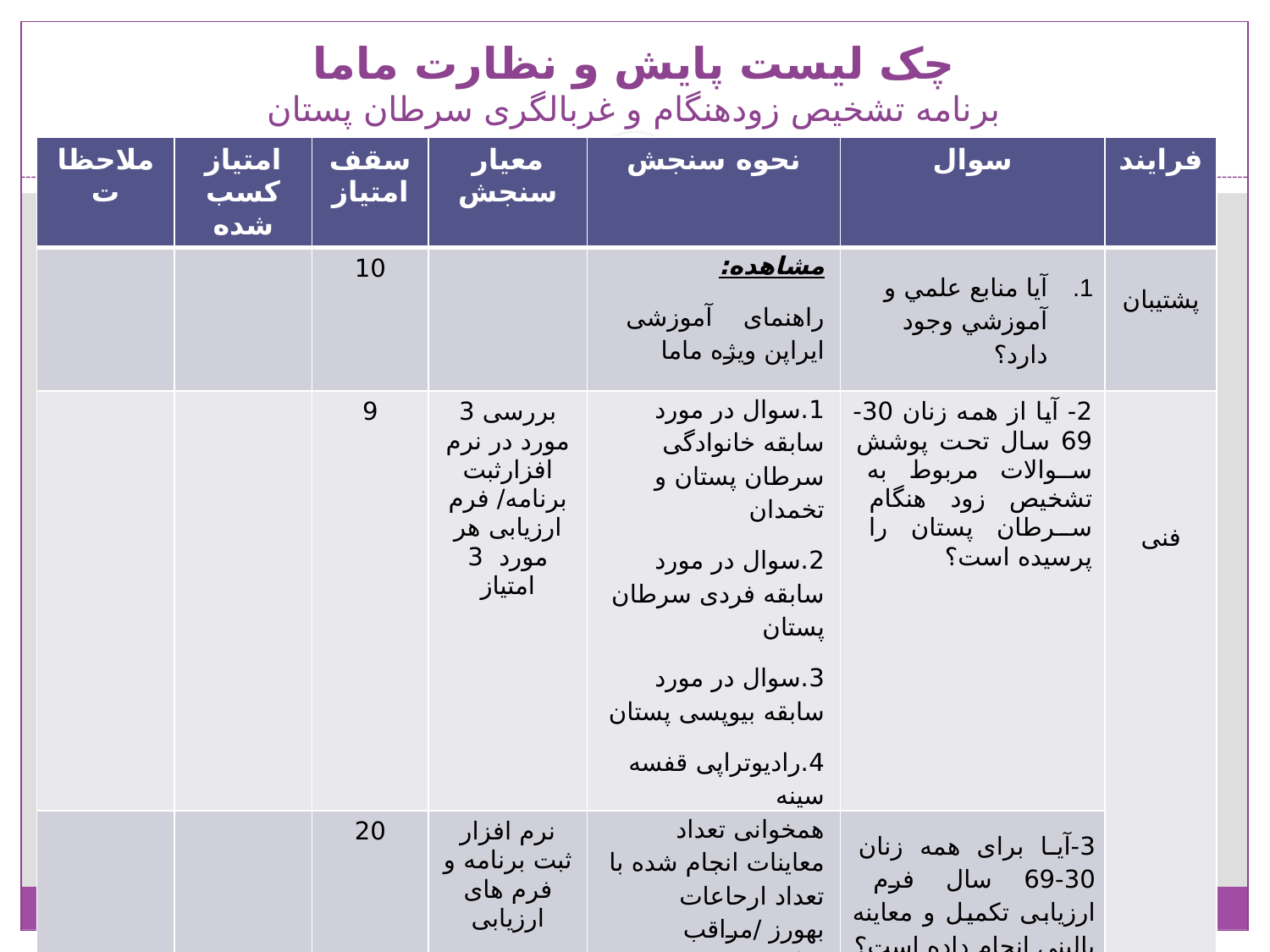

# چک لیست پایش و نظارت ماما برنامه تشخیص زودهنگام و غربالگری سرطان پستان
| ملاحظات | امتیاز کسب شده | سقف امتیاز | معیار سنجش | نحوه سنجش | سوال | فرایند |
| --- | --- | --- | --- | --- | --- | --- |
|  |  | 10 |  | مشاهده: راهنمای آموزشی ایراپن ویژه ماما | آیا منابع علمي و آموزشي وجود دارد؟ | پشتیبان |
|  |  | 9 | بررسی 3 مورد در نرم افزارثبت برنامه/ فرم ارزیابی هر مورد 3 امتیاز | 1.سوال در مورد سابقه خانوادگی سرطان پستان و تخمدان 2.سوال در مورد سابقه فردی سرطان پستان 3.سوال در مورد سابقه بیوپسی پستان 4.رادیوتراپی قفسه سینه | 2- آیا از همه زنان 30-69 سال تحت پوشش سوالات مربوط به تشخیص زود هنگام سرطان پستان را پرسیده است؟ | فنی |
|  |  | 20 | نرم افزار ثبت برنامه و فرم های ارزیابی | همخوانی تعداد معاینات انجام شده با تعداد ارحاعات بهورز /مراقب سلامت | 3-آیا برای همه زنان 30-69 سال فرم ارزیابی تکمیل و معاینه بالینی انجام داده است؟ |  |
|  |  | 15 | بر اساس دستور العمل كشوري ایراپن | مشاهده نحوه معاینه بالینی پستان | 4- آیا معاینه بالینی پستان (CBE) را به درستی انجام می دهد؟ |  |